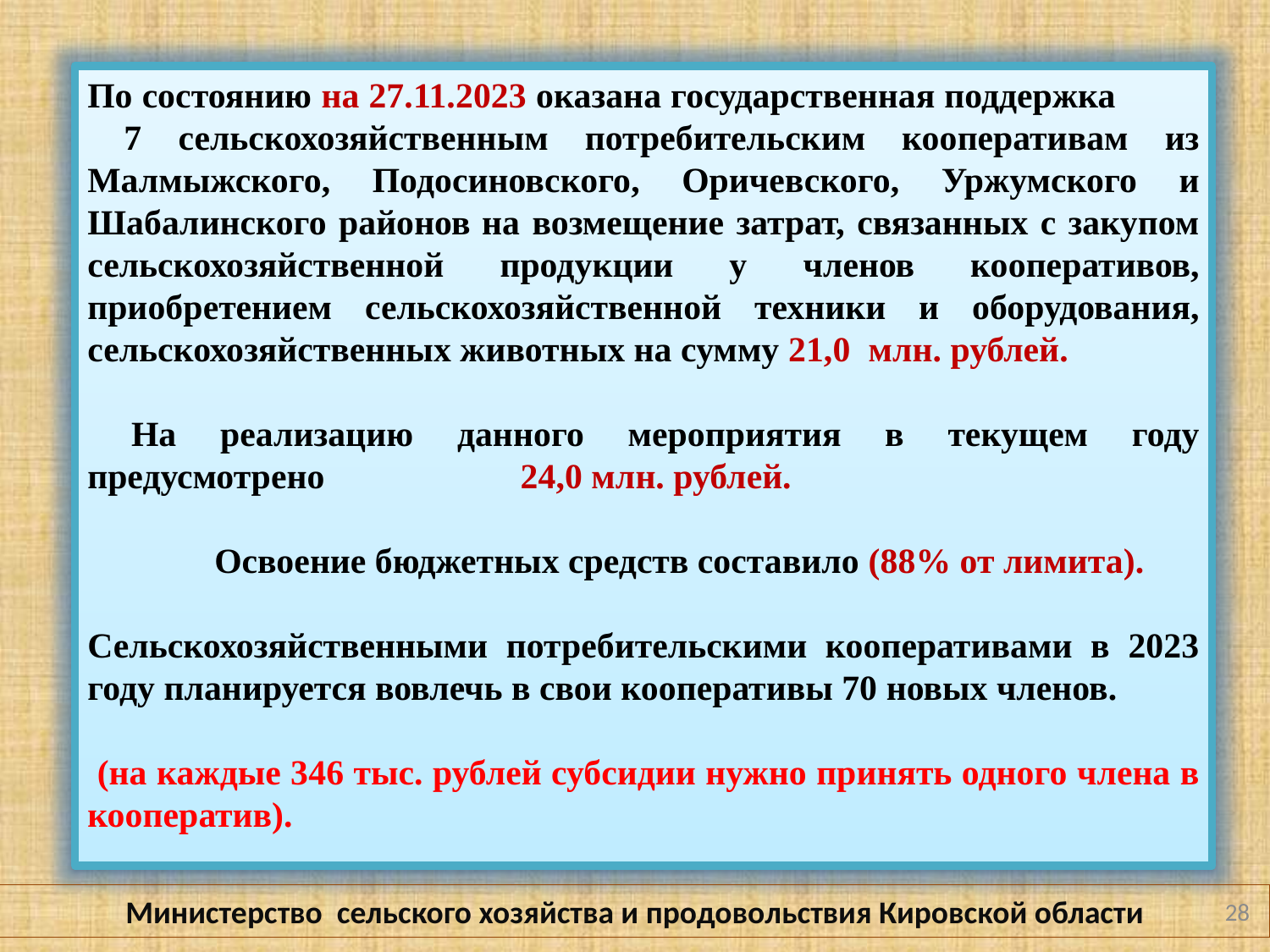

По состоянию на 27.11.2023 оказана государственная поддержка           7 сельскохозяйственным потребительским кооперативам из Малмыжского, Подосиновского, Оричевского, Уржумского и Шабалинского районов на возмещение затрат, связанных с закупом сельскохозяйственной продукции у членов кооперативов, приобретением сельскохозяйственной техники и оборудования, сельскохозяйственных животных на сумму 21,0  млн. рублей.

 На реализацию данного мероприятия в текущем году предусмотрено                      24,0 млн. рублей.

	Освоение бюджетных средств составило (88% от лимита).

Сельскохозяйственными потребительскими кооперативами в 2023 году планируется вовлечь в свои кооперативы 70 новых членов.

 (на каждые 346 тыс. рублей субсидии нужно принять одного члена в кооператив).

Министерство  сельского хозяйства и продовольствия Кировской области
28